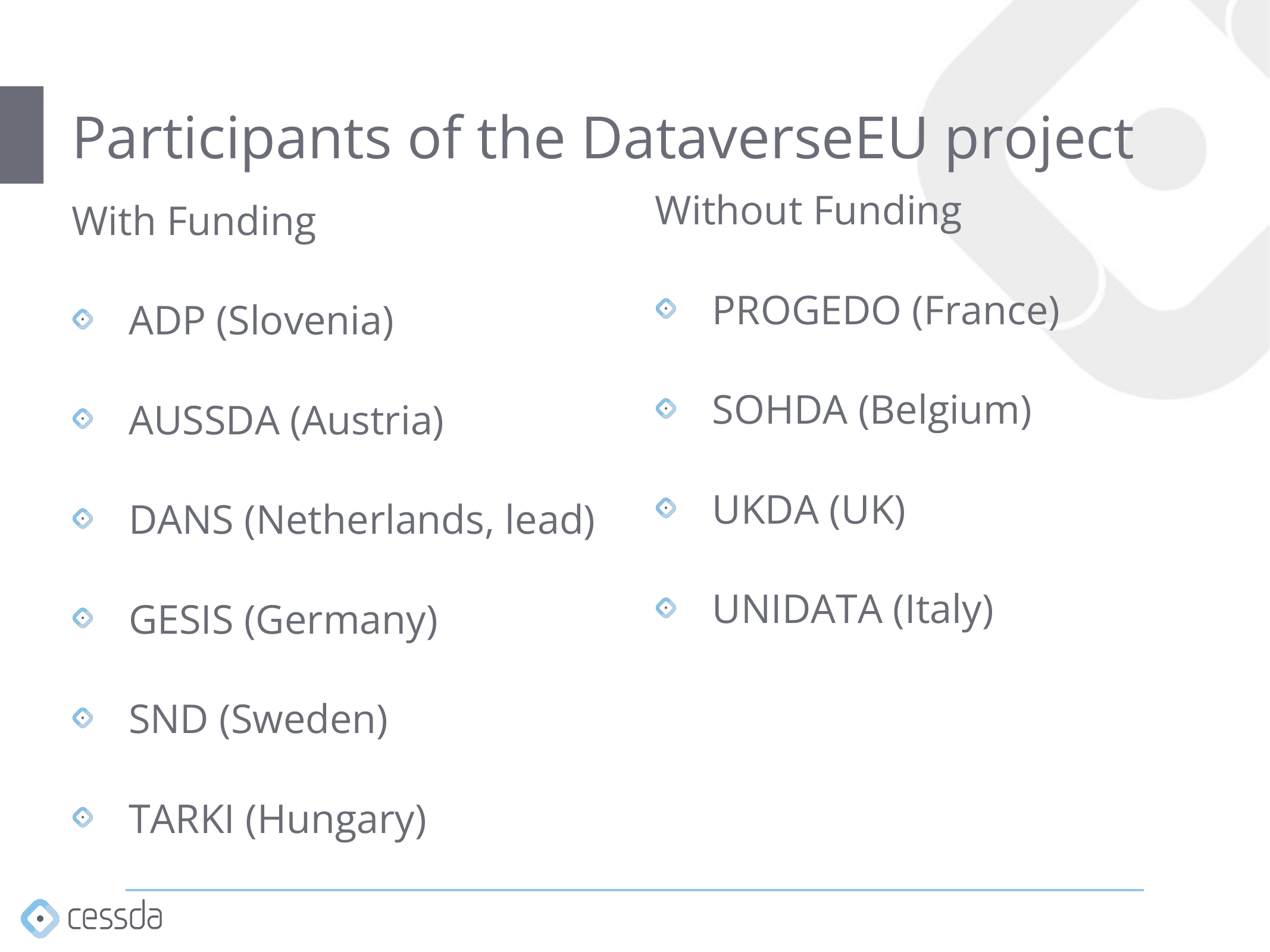

# Participants of the DataverseEU project
With Funding
ADP (Slovenia)
AUSSDA (Austria)
DANS (Netherlands, lead)
GESIS (Germany)
SND (Sweden)
TARKI (Hungary)

Without Funding
PROGEDO (France)
SOHDA (Belgium)
UKDA (UK)
UNIDATA (Italy)